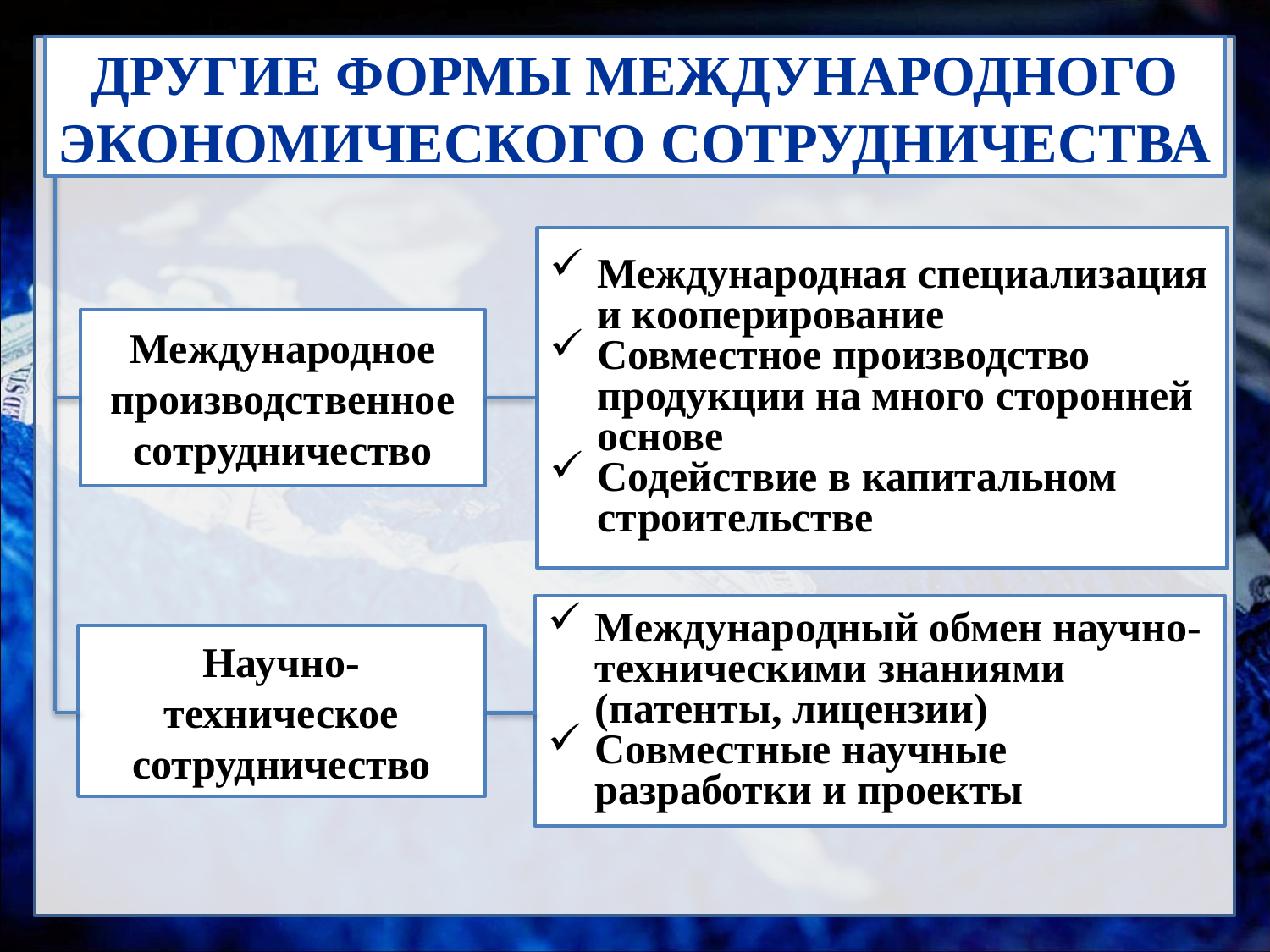

# ДРУГИЕ ФОРМЫ МЕЖДУНАРОДНОГО ЭКОНОМИЧЕСКОГО СОТРУДНИЧЕСТВА
Международная специализация и кооперирование
Совместное производство продукции на много сторонней основе
Содействие в капитальном строительстве
Международное производственное сотрудничество
Международный обмен научно-техническими знаниями (патенты, лицензии)
Совместные научные разработки и проекты
Научно-техническое сотрудничество